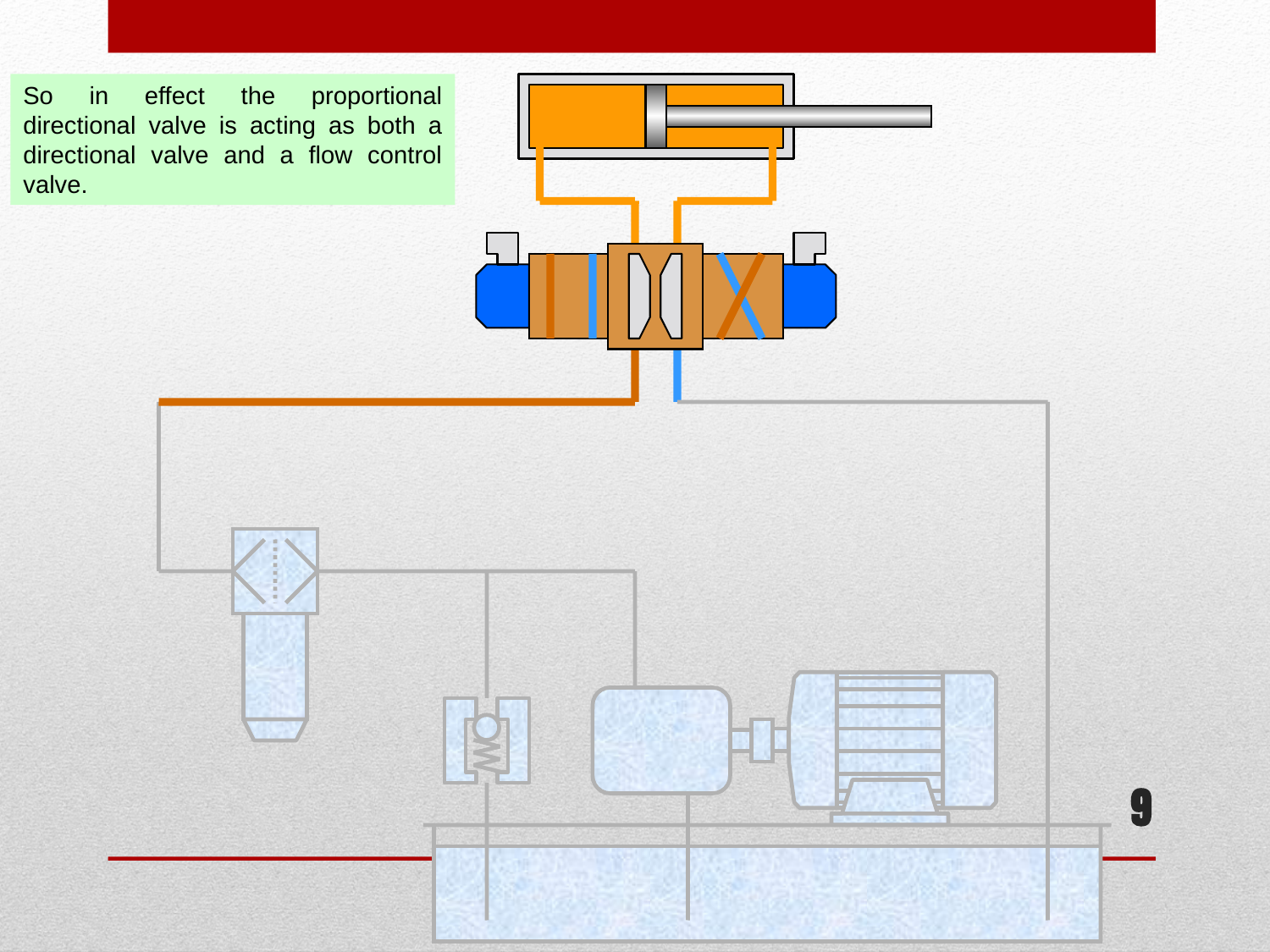

So in effect the proportional directional valve is acting as both a directional valve and a flow control valve.

9